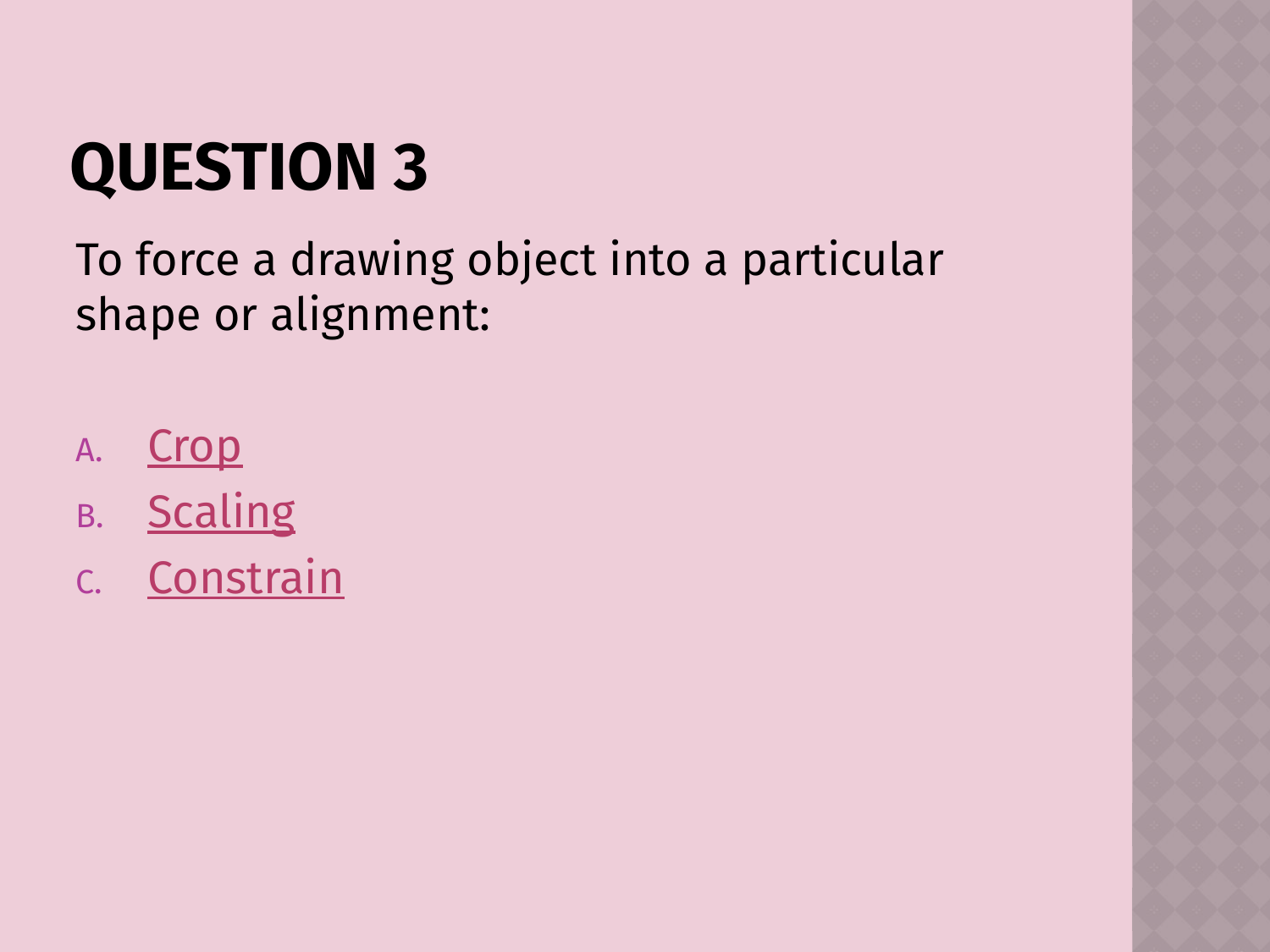

# Question 3
To force a drawing object into a particular shape or alignment:

Crop
Scaling
Constrain